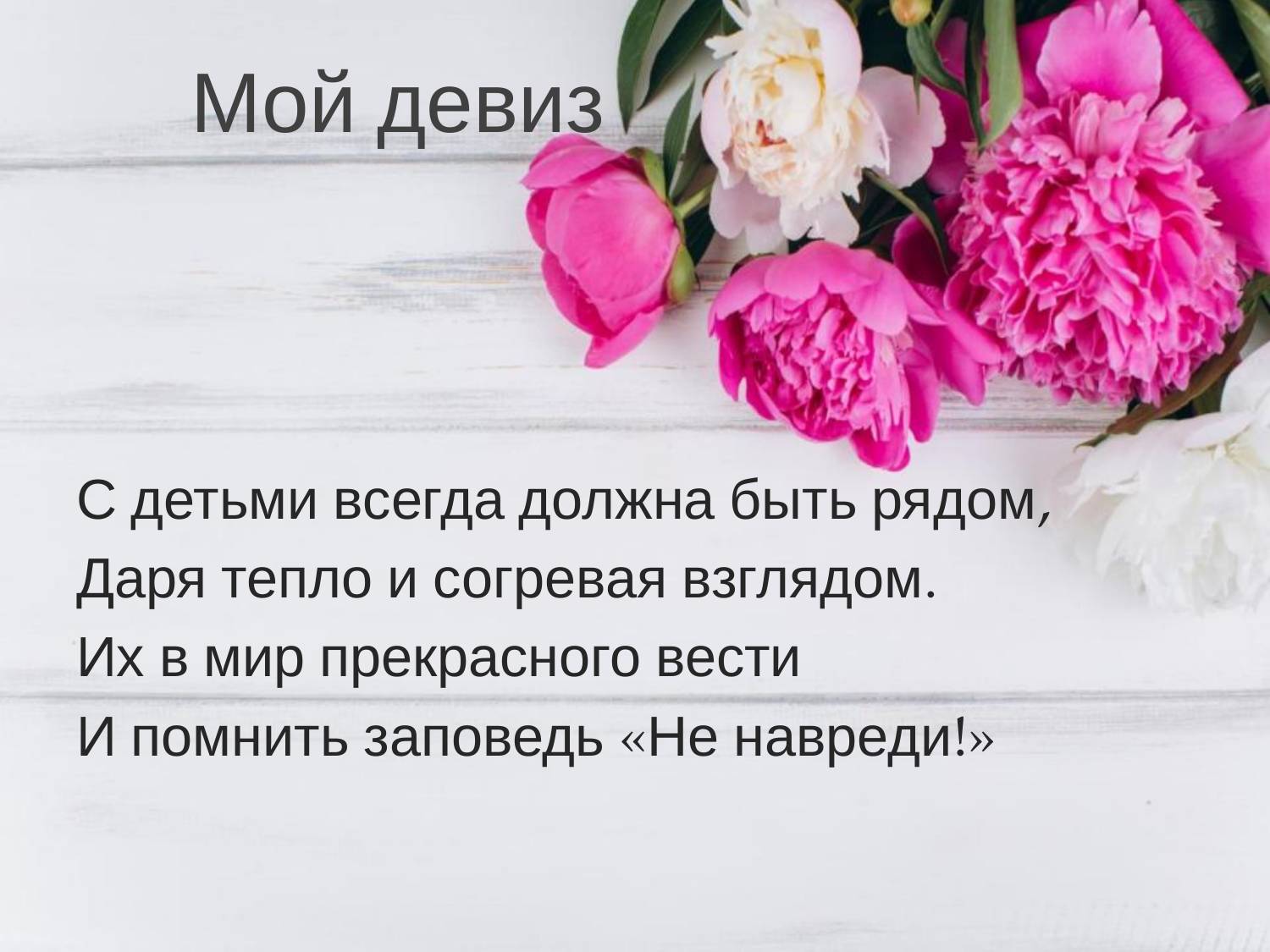

# Мой девиз
С детьми всегда должна быть рядом,
Даря тепло и согревая взглядом.
Их в мир прекрасного вести
И помнить заповедь «Не навреди!»